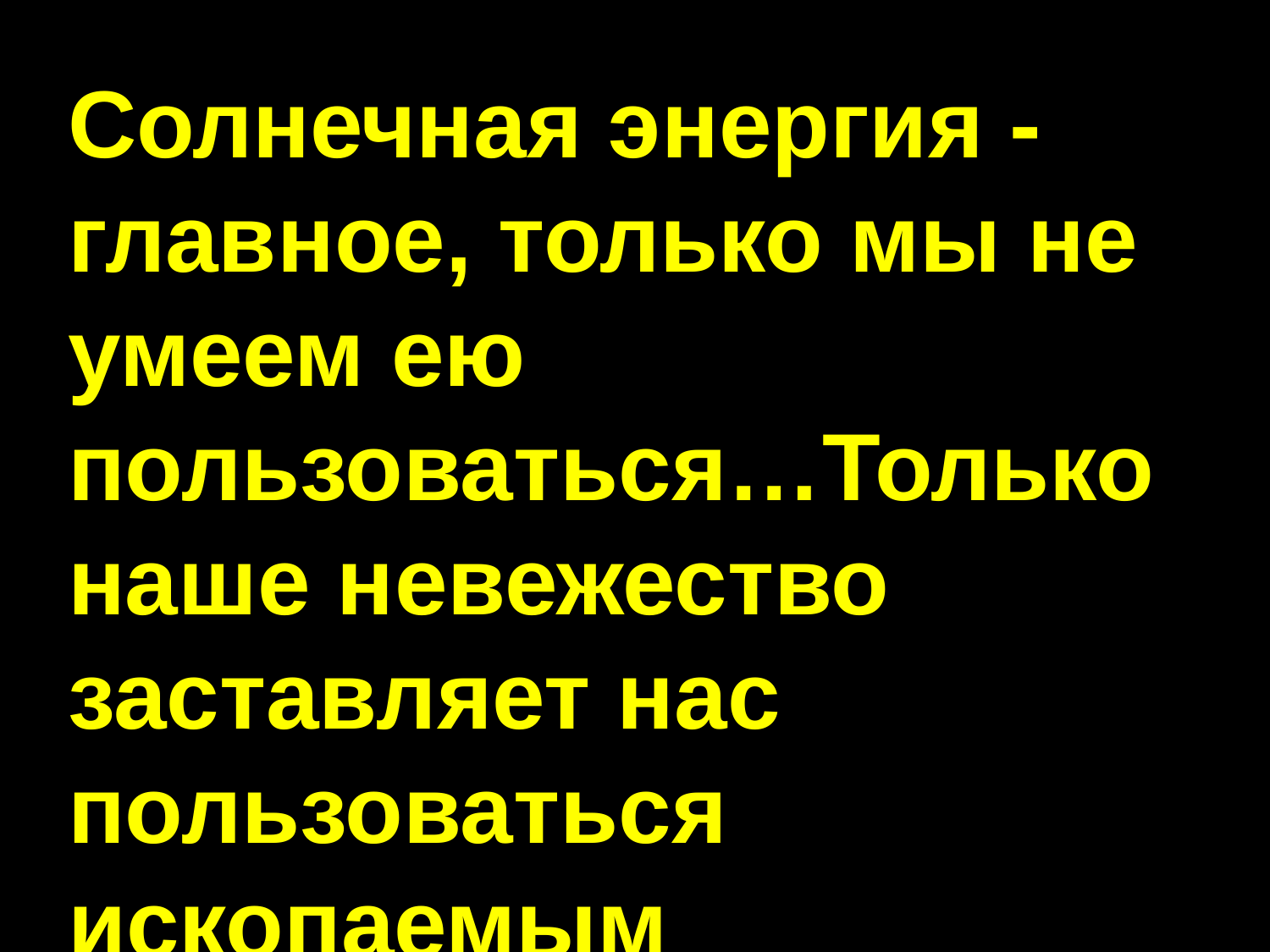

Солнечная энергия - главное, только мы не умеем ею пользоваться…Только наше невежество заставляет нас пользоваться ископаемым топливом".
К.Э. Циолковский